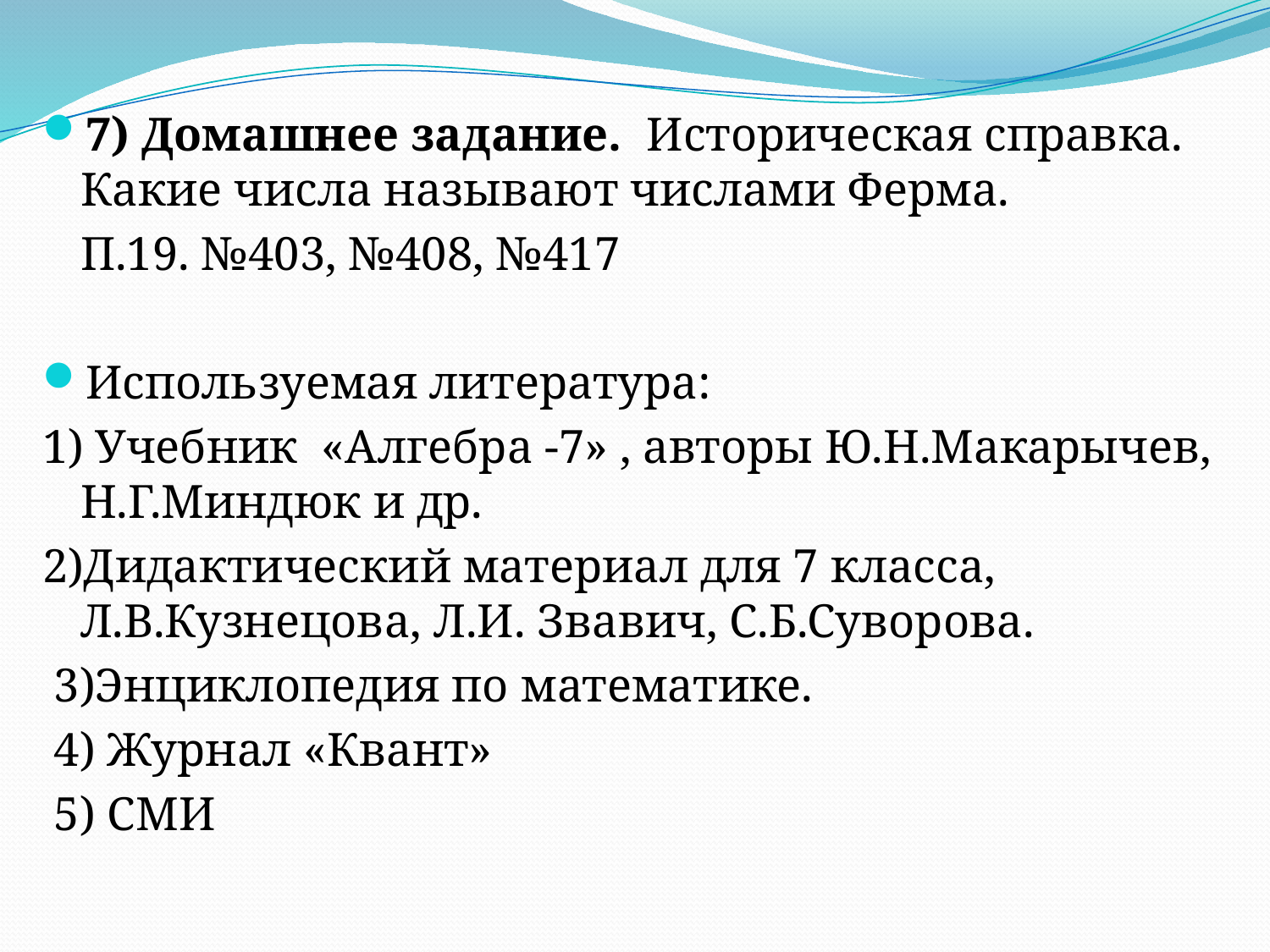

7) Домашнее задание.  Историческая справка. Какие числа называют числами Ферма.
	П.19. №403, №408, №417

Используемая литература:
1) Учебник  «Алгебра -7» , авторы Ю.Н.Макарычев, Н.Г.Миндюк и др.
2)Дидактический материал для 7 класса, Л.В.Кузнецова, Л.И. Звавич, С.Б.Суворова.
 3)Энциклопедия по математике.
 4) Журнал «Квант»
 5) СМИ